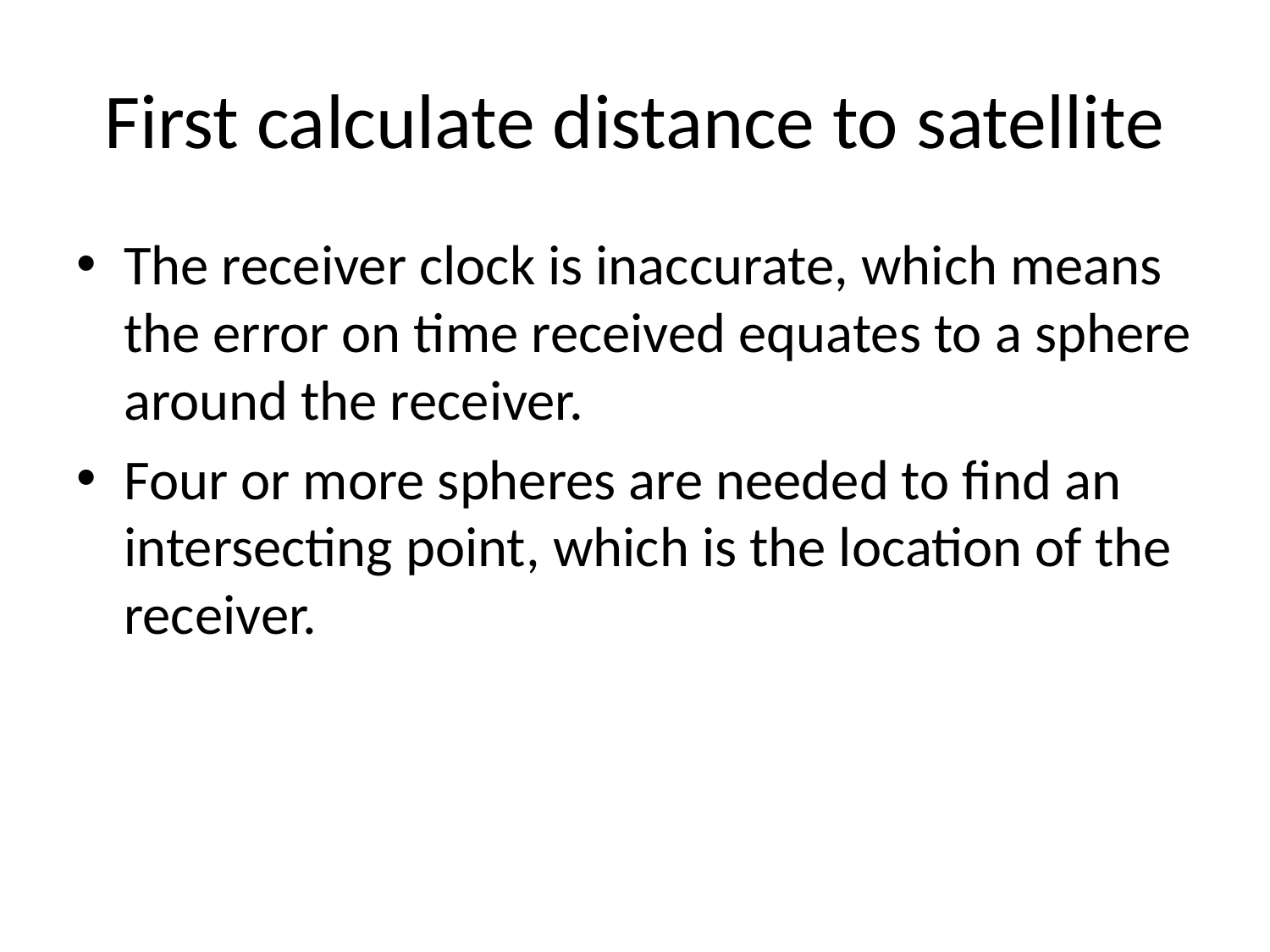

# First calculate distance to satellite
The receiver clock is inaccurate, which means the error on time received equates to a sphere around the receiver.
Four or more spheres are needed to find an intersecting point, which is the location of the receiver.